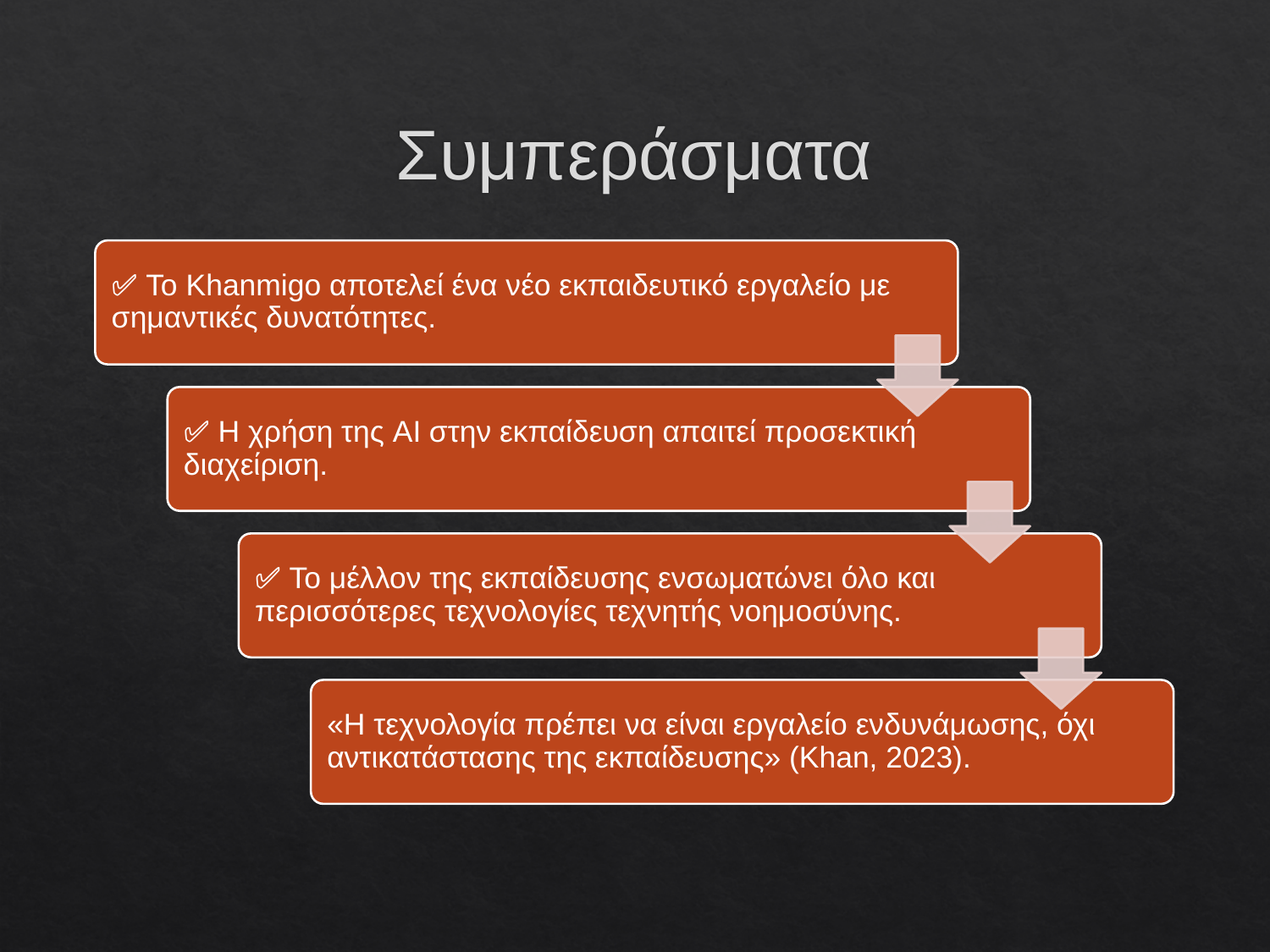

# Συμπεράσματα
✅ Το Khanmigo αποτελεί ένα νέο εκπαιδευτικό εργαλείο με σημαντικές δυνατότητες.
✅ Η χρήση της AI στην εκπαίδευση απαιτεί προσεκτική διαχείριση.
✅ Το μέλλον της εκπαίδευσης ενσωματώνει όλο και περισσότερες τεχνολογίες τεχνητής νοημοσύνης.
«Η τεχνολογία πρέπει να είναι εργαλείο ενδυνάμωσης, όχι αντικατάστασης της εκπαίδευσης» (Khan, 2023).